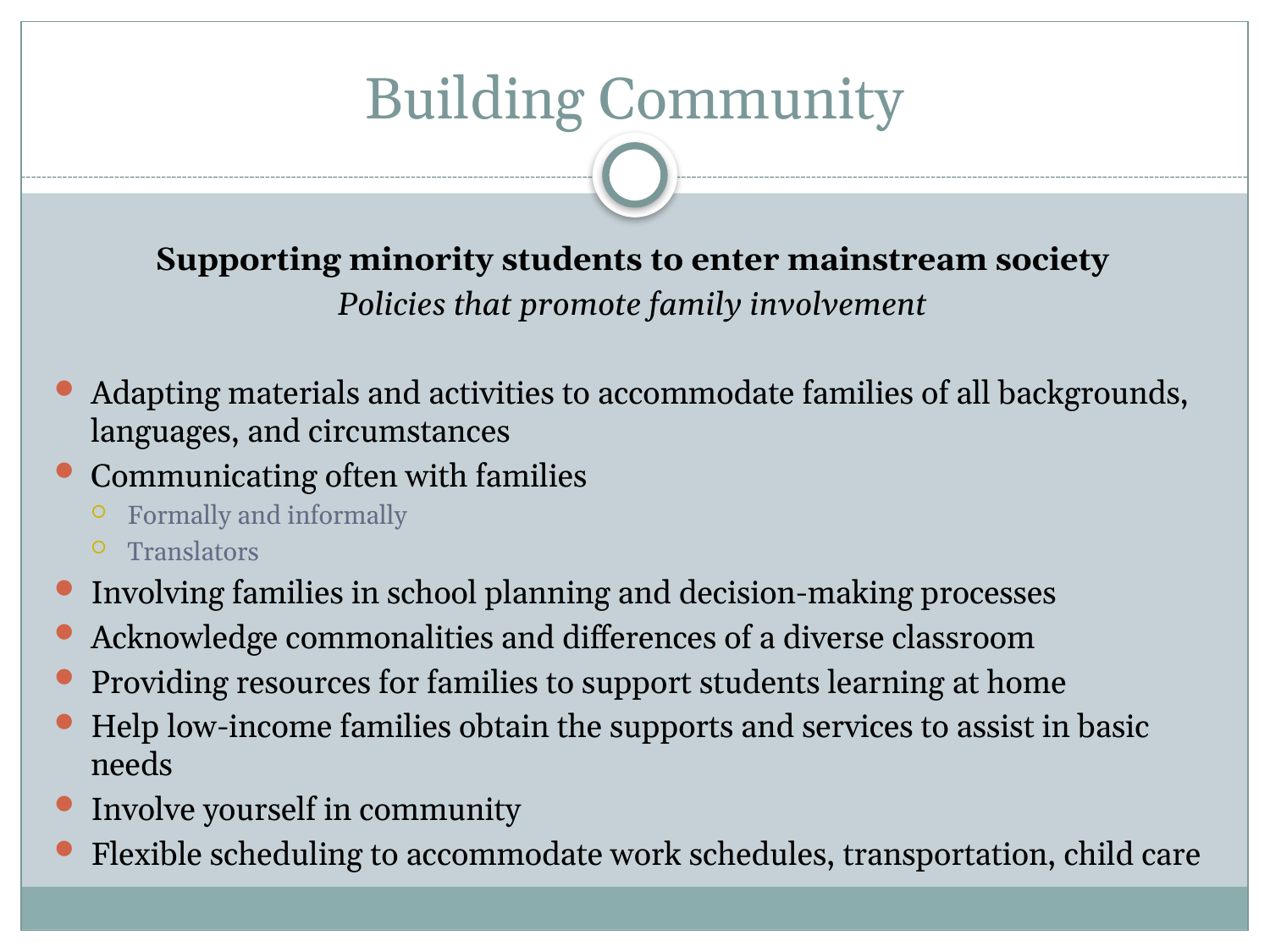

# Building Community
Supporting minority students to enter mainstream society
Policies that promote family involvement

Adapting materials and activities to accommodate families of all backgrounds, languages, and circumstances
Communicating often with families
Formally and informally
Translators
Involving families in school planning and decision-making processes
Acknowledge commonalities and differences of a diverse classroom
Providing resources for families to support students learning at home
Help low-income families obtain the supports and services to assist in basic needs
Involve yourself in community
Flexible scheduling to accommodate work schedules, transportation, child care